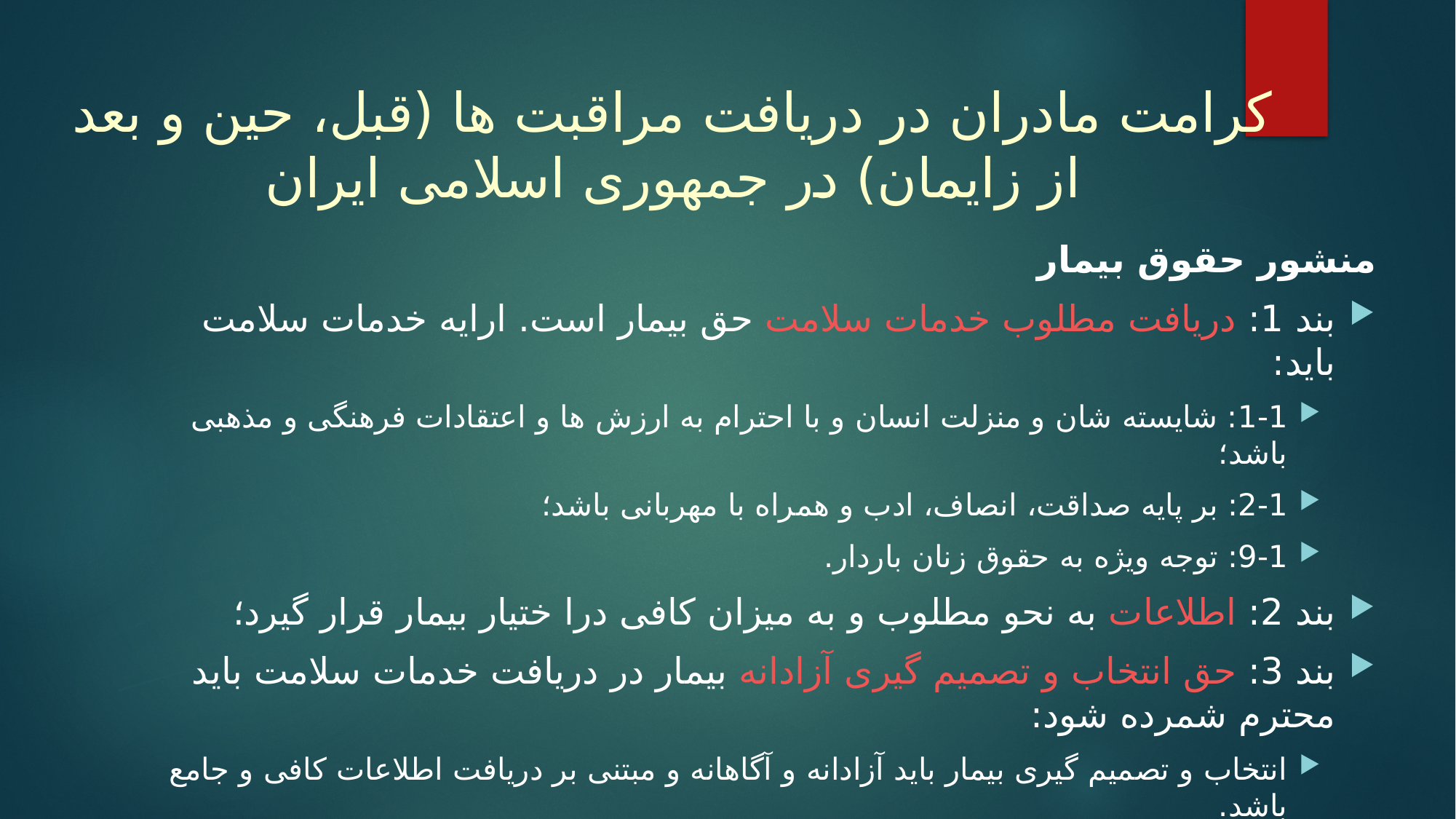

# کرامت مادران در دریافت مراقبت ها (قبل، حین و بعد از زایمان) در جمهوری اسلامی ایران
منشور حقوق بیمار
بند 1: دریافت مطلوب خدمات سلامت حق بیمار است. ارایه خدمات سلامت باید:
1-1: شایسته شان و منزلت انسان و با احترام به ارزش ها و اعتقادات فرهنگی و مذهبی باشد؛
2-1: بر پایه صداقت، انصاف، ادب و همراه با مهربانی باشد؛
9-1: توجه ویژه به حقوق زنان باردار.
بند 2: اطلاعات به نحو مطلوب و به میزان کافی درا ختیار بیمار قرار گیرد؛
بند 3: حق انتخاب و تصمیم گیری آزادانه بیمار در دریافت خدمات سلامت باید محترم شمرده شود:
انتخاب و تصمیم گیری بیمار باید آزادانه و آگاهانه و مبتنی بر دریافت اطلاعات کافی و جامع باشد.
بند 4:  ارایه خدمات سلامت باید مبتنی بر احترام به حریم خصوصی بیمار و رعایت اصل رازداری باشد؛
بند 5: دسترسی به نظام کارآمد رسیدگی به شکایات حق بیمار است.